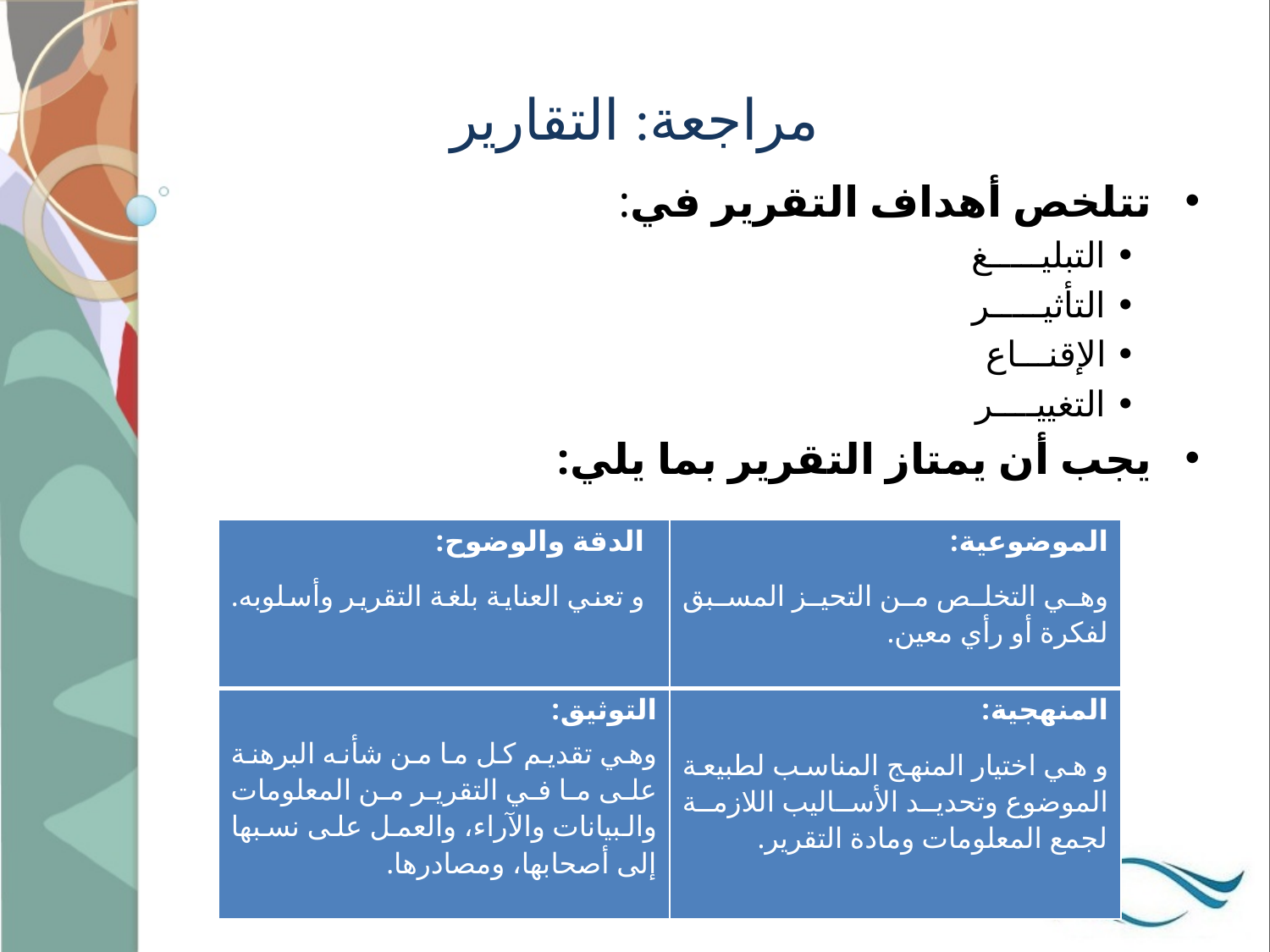

# مراجعة: التقارير
تتلخص أهداف التقرير في:
• التبليـــــغ
• التأثيـــــر
• الإقنـــاع
• التغييــــر
يجب أن يمتاز التقرير بما يلي:

| الدقة والوضوح: و تعني العناية بلغة التقرير وأسلوبه. | الموضوعية: وهي التخلص من التحيز المسبق لفكرة أو رأي معين. |
| --- | --- |
| التوثيق: وهي تقديم كل ما من شأنه البرهنة على ما في التقرير من المعلومات والبيانات والآراء، والعمل على نسبها إلى أصحابها، ومصادرها. | المنهجية: و هي اختيار المنهج المناسب لطبيعة الموضوع وتحديد الأساليب اللازمة لجمع المعلومات ومادة التقرير. |